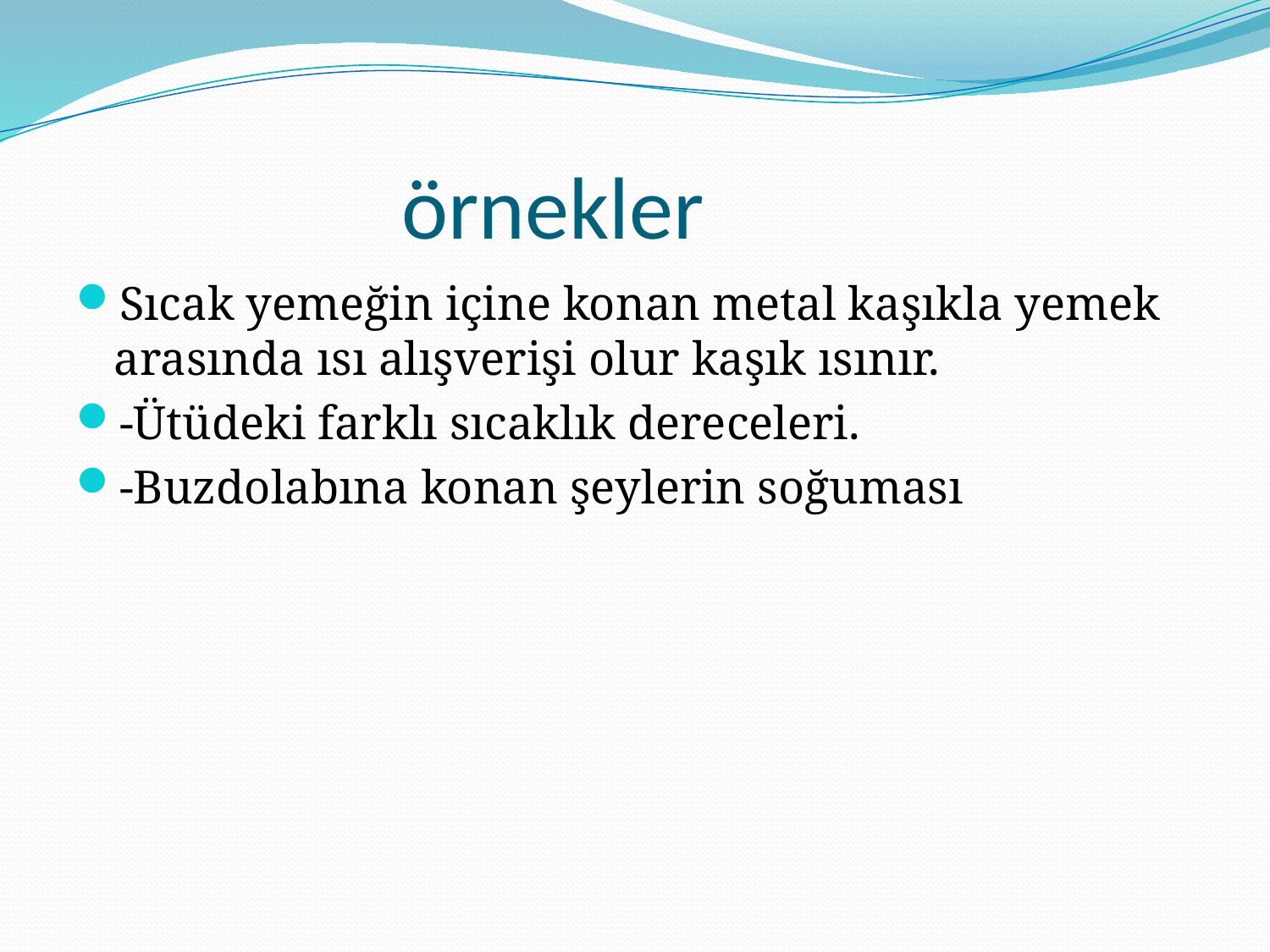

# örnekler
Sıcak yemeğin içine konan metal kaşıkla yemek arasında ısı alışverişi olur kaşık ısınır.
-Ütüdeki farklı sıcaklık dereceleri.
-Buzdolabına konan şeylerin soğuması